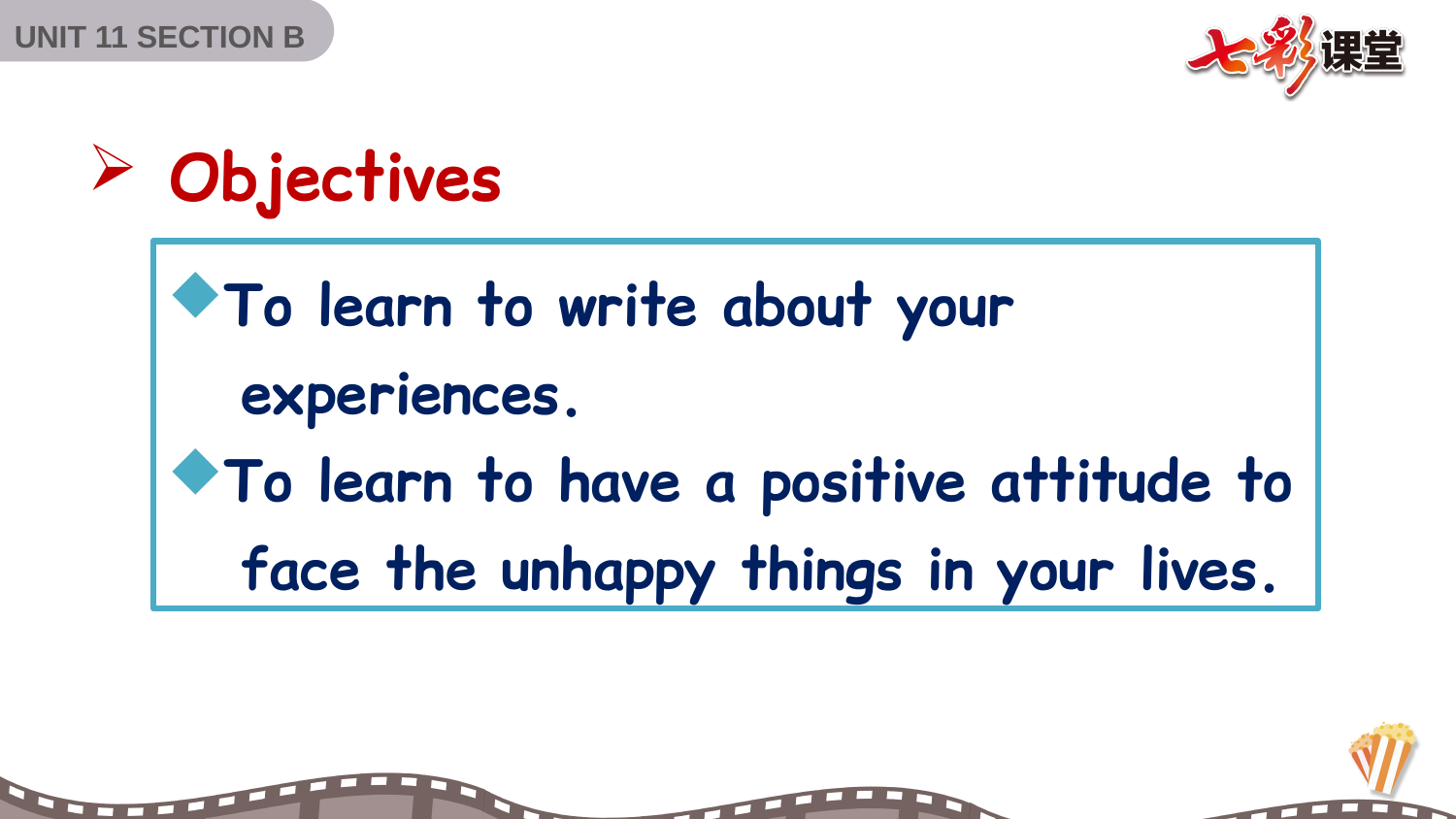

Objectives
To learn to write about your
   experiences.
To learn to have a positive attitude to
   face the unhappy things in your lives.